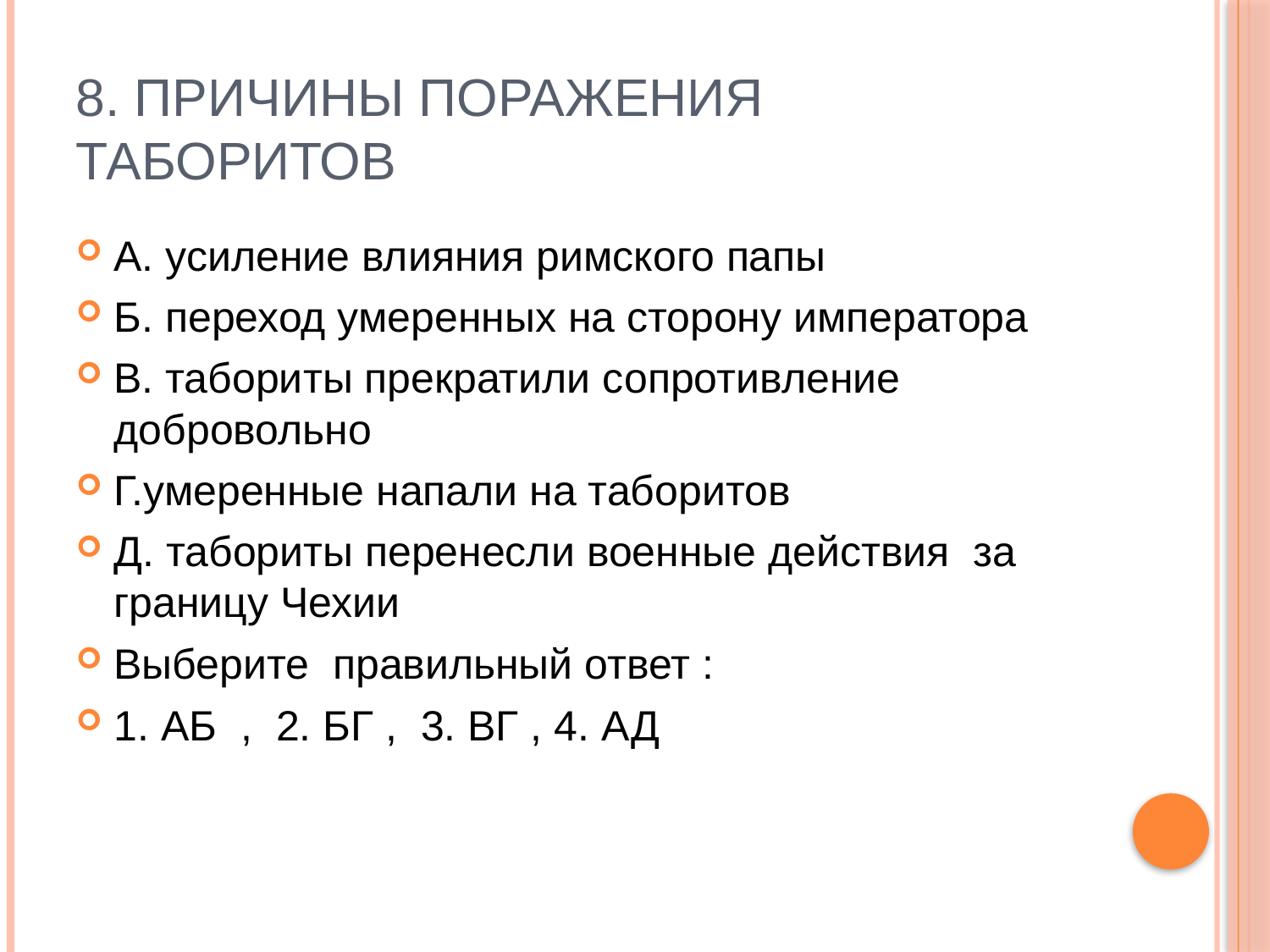

# 8. Причины поражения таборитов
А. усиление влияния римского папы
Б. переход умеренных на сторону императора
В. табориты прекратили сопротивление добровольно
Г.умеренные напали на таборитов
Д. табориты перенесли военные действия  за границу Чехии
Выберите  правильный ответ :
1. АБ  ,  2. БГ ,  3. ВГ , 4. АД